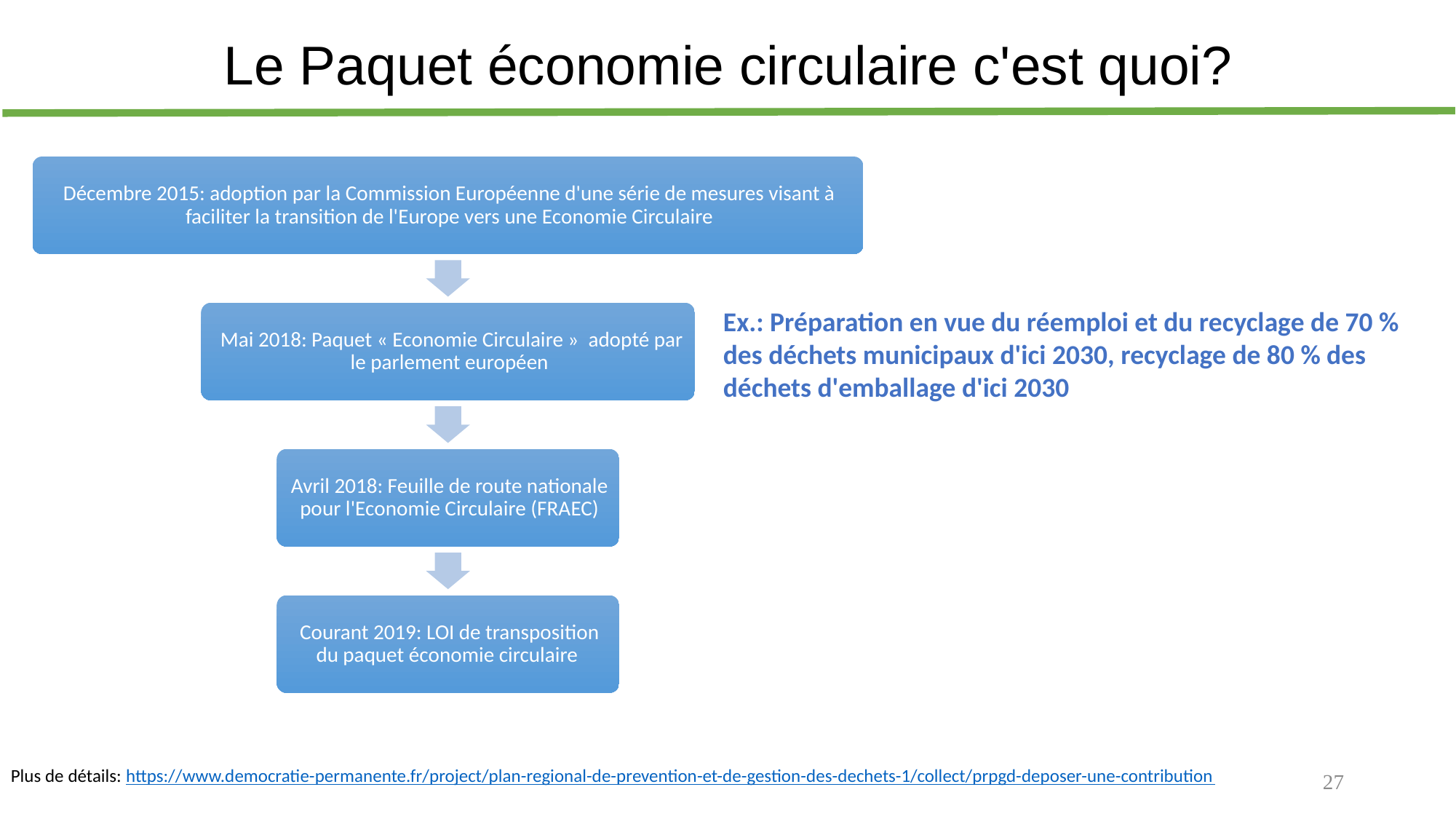

Le Paquet économie circulaire c'est quoi?
Décembre 2015: adoption par la Commission Européenne d'une série de mesures visant à faciliter la transition de l'Europe vers une Economie Circulaire

 Mai 2018: Paquet « Economie Circulaire »  adopté par le parlement européen

Avril 2018: Feuille de route nationale pour l'Economie Circulaire (FRAEC)

Courant 2019: LOI de transposition du paquet économie circulaire
Ex.: Préparation en vue du réemploi et du recyclage de 70 % des déchets municipaux d'ici 2030, recyclage de 80 % des
déchets d'emballage d'ici 2030
Plus de détails: https://www.democratie-permanente.fr/project/plan-regional-de-prevention-et-de-gestion-des-dechets-1/collect/prpgd-deposer-une-contribution
27